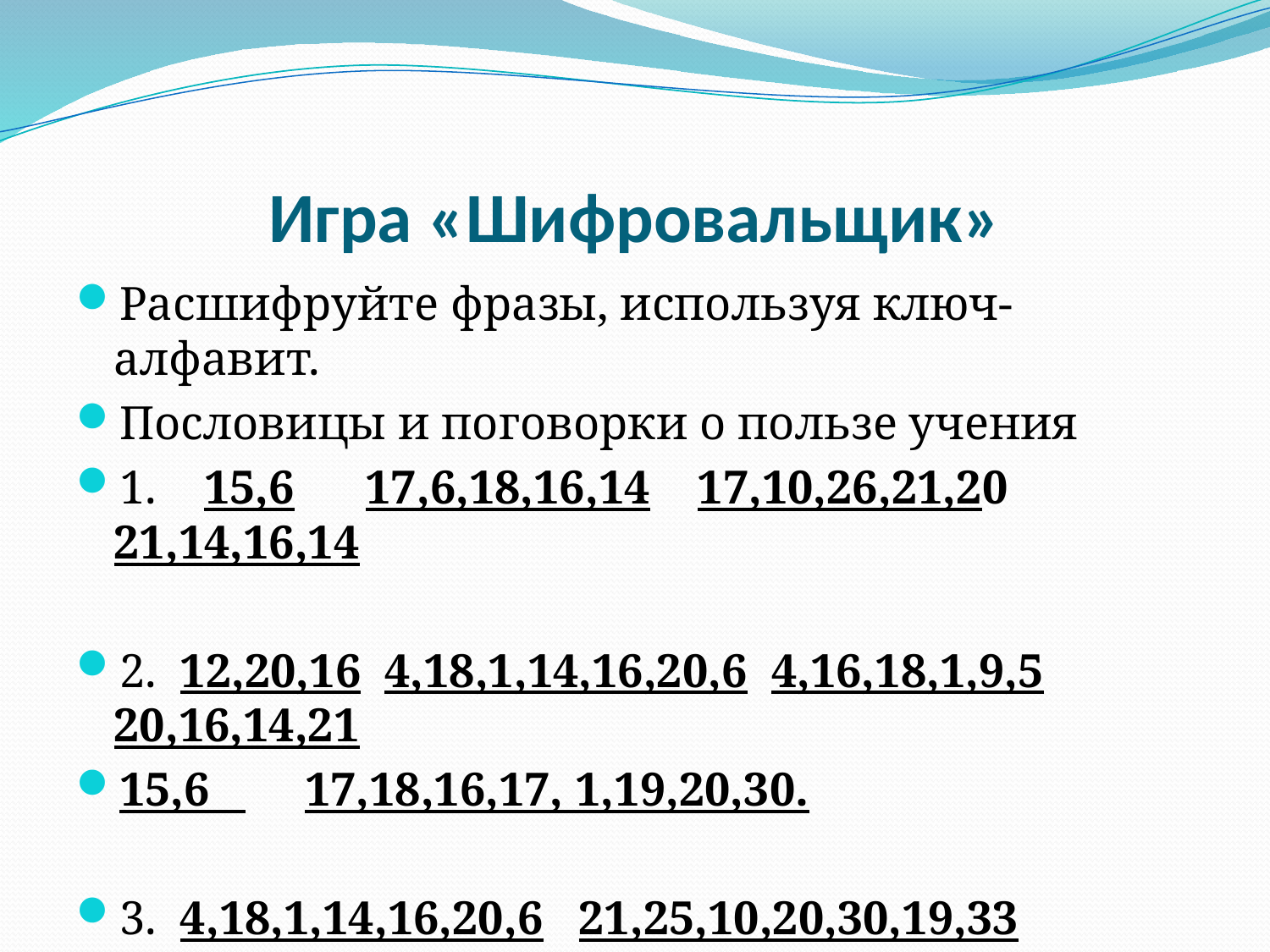

# Игра «Шифровальщик»
Расшифруйте фразы, используя ключ-алфавит.
Пословицы и поговорки о пользе учения
1.    15,6      17,6,18,16,14    17,10,26,21,20    21,14,16,14

2.  12,20,16  4,18,1,14,16,20,6  4,16,18,1,9,5   20,16,14,21
15,6        17,18,16,17, 1,19,20,30.

3.  4,18,1,14,16,20,6   21,25,10,20,30,19,33    3,19,6,4,5,1
17,18,10,4,16,5,10,20,19,33